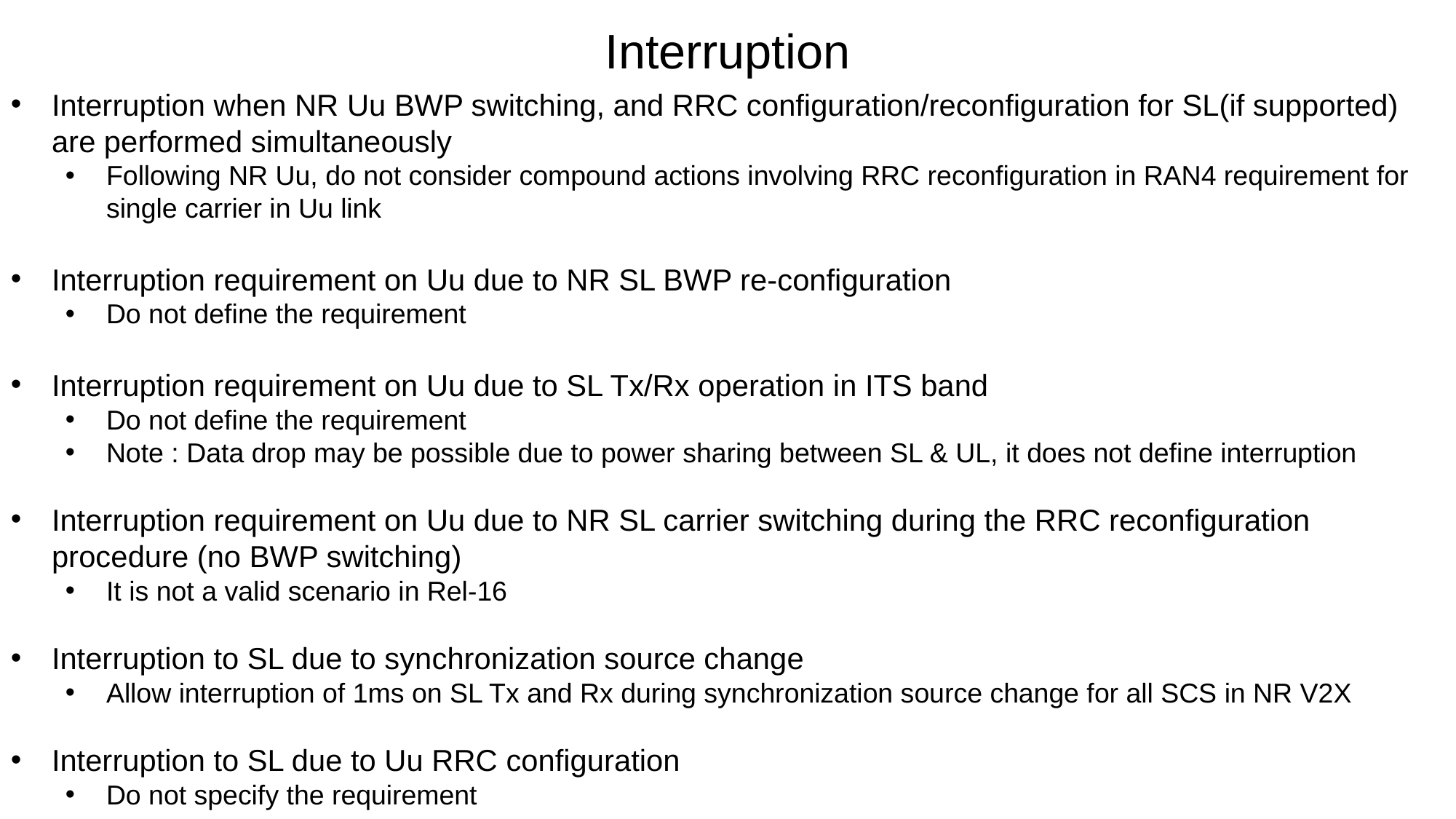

Interruption
Interruption when NR Uu BWP switching, and RRC configuration/reconfiguration for SL(if supported) are performed simultaneously
Following NR Uu, do not consider compound actions involving RRC reconfiguration in RAN4 requirement for single carrier in Uu link

Interruption requirement on Uu due to NR SL BWP re-configuration
Do not define the requirement

Interruption requirement on Uu due to SL Tx/Rx operation in ITS band
Do not define the requirement
Note : Data drop may be possible due to power sharing between SL & UL, it does not define interruption

Interruption requirement on Uu due to NR SL carrier switching during the RRC reconfiguration procedure (no BWP switching)
It is not a valid scenario in Rel-16

Interruption to SL due to synchronization source change
Allow interruption of 1ms on SL Tx and Rx during synchronization source change for all SCS in NR V2X

Interruption to SL due to Uu RRC configuration
Do not specify the requirement